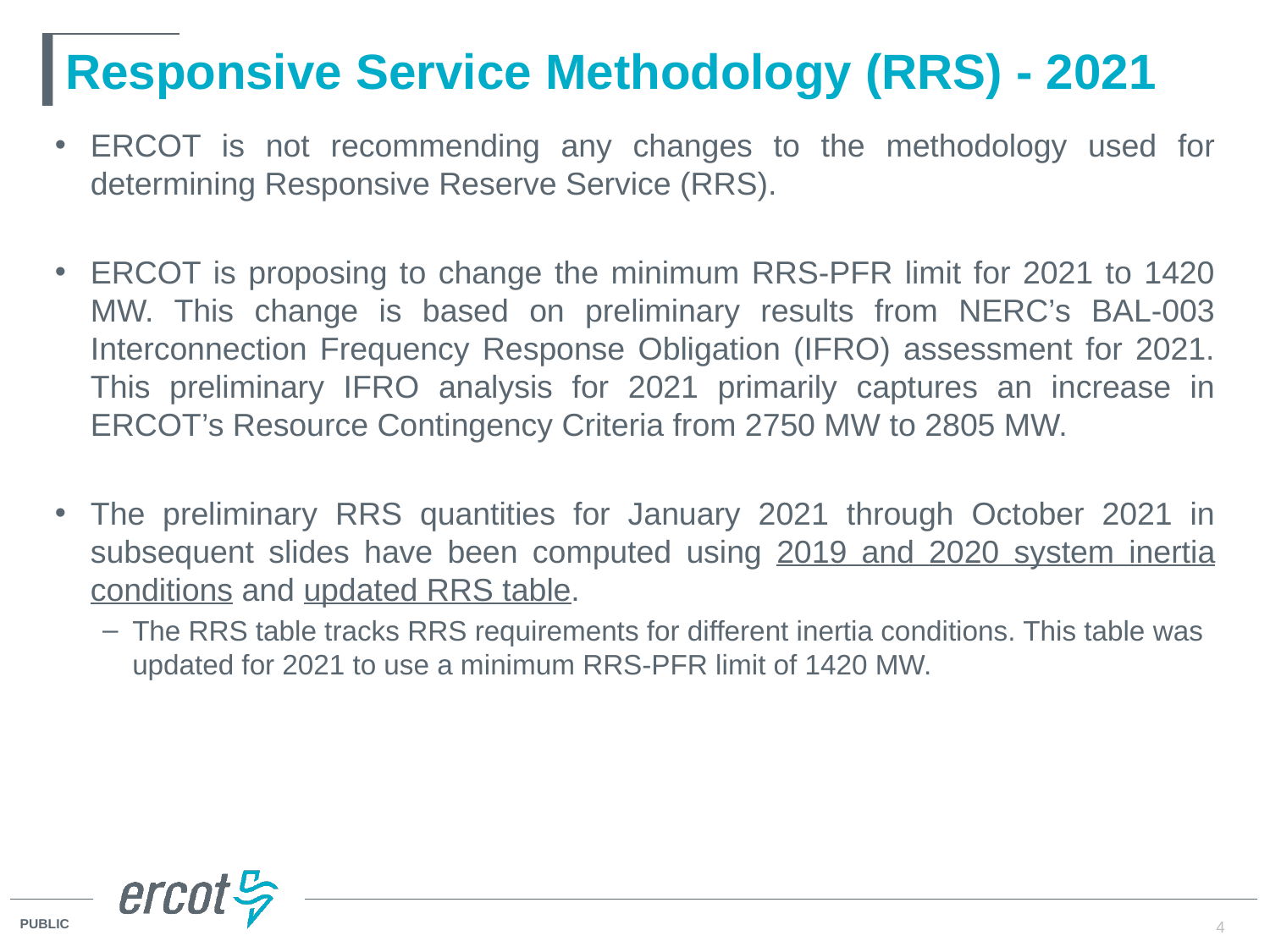

# Responsive Service Methodology (RRS) - 2021
ERCOT is not recommending any changes to the methodology used for determining Responsive Reserve Service (RRS).

ERCOT is proposing to change the minimum RRS-PFR limit for 2021 to 1420 MW. This change is based on preliminary results from NERC’s BAL-003 Interconnection Frequency Response Obligation (IFRO) assessment for 2021. This preliminary IFRO analysis for 2021 primarily captures an increase in ERCOT’s Resource Contingency Criteria from 2750 MW to 2805 MW.

The preliminary RRS quantities for January 2021 through October 2021 in subsequent slides have been computed using 2019 and 2020 system inertia conditions and updated RRS table.
The RRS table tracks RRS requirements for different inertia conditions. This table was updated for 2021 to use a minimum RRS-PFR limit of 1420 MW.